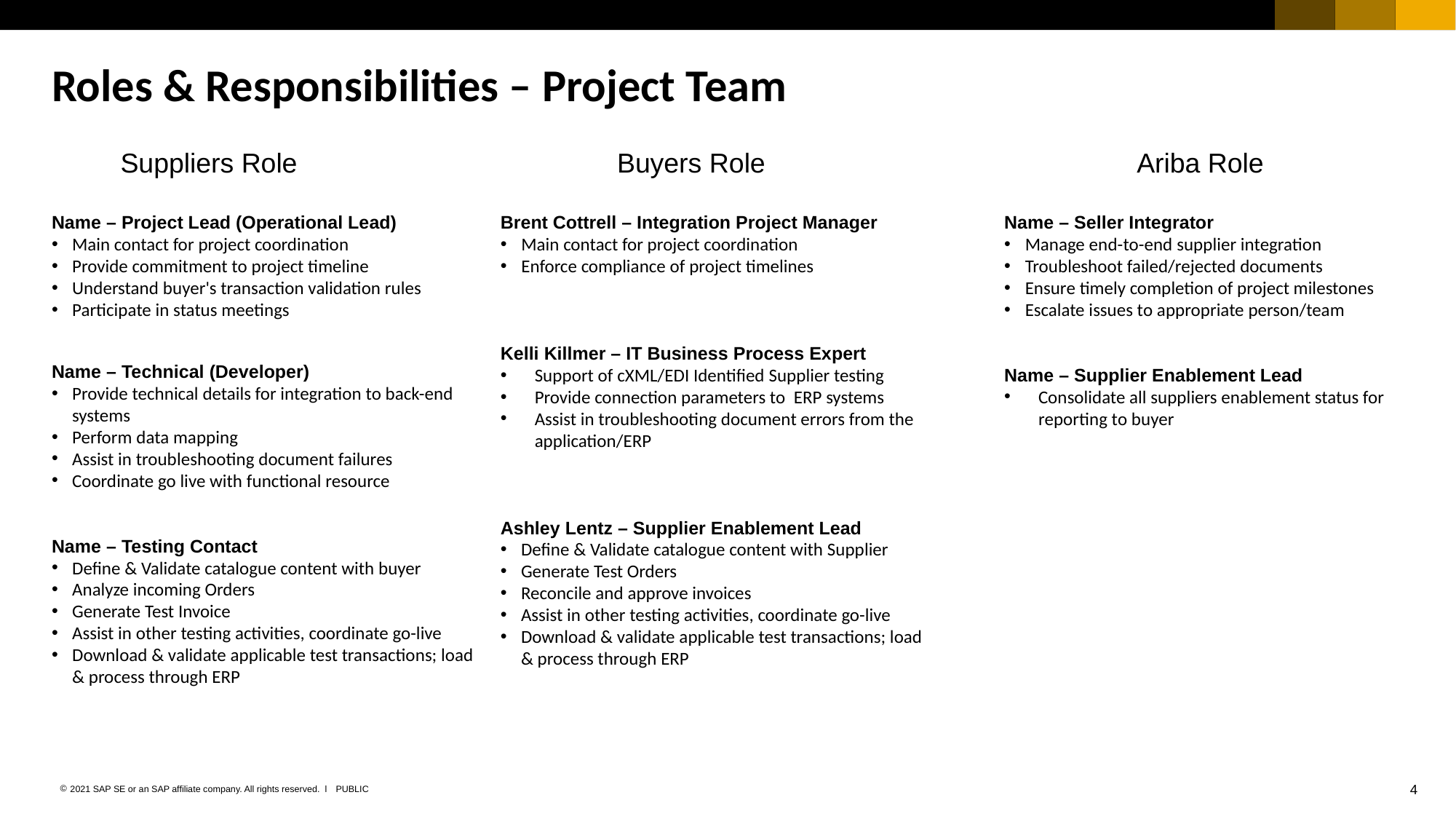

Roles & Responsibilities – Project Team
         Suppliers Role                                          Buyers Role                                                 Ariba Role
Name – Project Lead (Operational Lead)
Main contact for project coordination
Provide commitment to project timeline
Understand buyer's transaction validation rules
Participate in status meetings

Name – Technical (Developer)
Provide technical details for integration to back-end systems
Perform data mapping
Assist in troubleshooting document failures
Coordinate go live with functional resource

Name – Testing Contact
Define & Validate catalogue content with buyer
Analyze incoming Orders
Generate Test Invoice
Assist in other testing activities, coordinate go-live
Download & validate applicable test transactions; load & process through ERP

Brent Cottrell – Integration Project Manager
Main contact for project coordination
Enforce compliance of project timelines

Kelli Killmer – IT Business Process Expert
Support of cXML/EDI Identified Supplier testing
Provide connection parameters to  ERP systems
Assist in troubleshooting document errors from the application/ERP

Ashley Lentz – Supplier Enablement Lead
Define & Validate catalogue content with Supplier
Generate Test Orders
Reconcile and approve invoices
Assist in other testing activities, coordinate go-live
Download & validate applicable test transactions; load & process through ERP

Name – Seller Integrator
Manage end-to-end supplier integration
Troubleshoot failed/rejected documents
Ensure timely completion of project milestones
Escalate issues to appropriate person/team

Name – Supplier Enablement Lead
Consolidate all suppliers enablement status for reporting to buyer